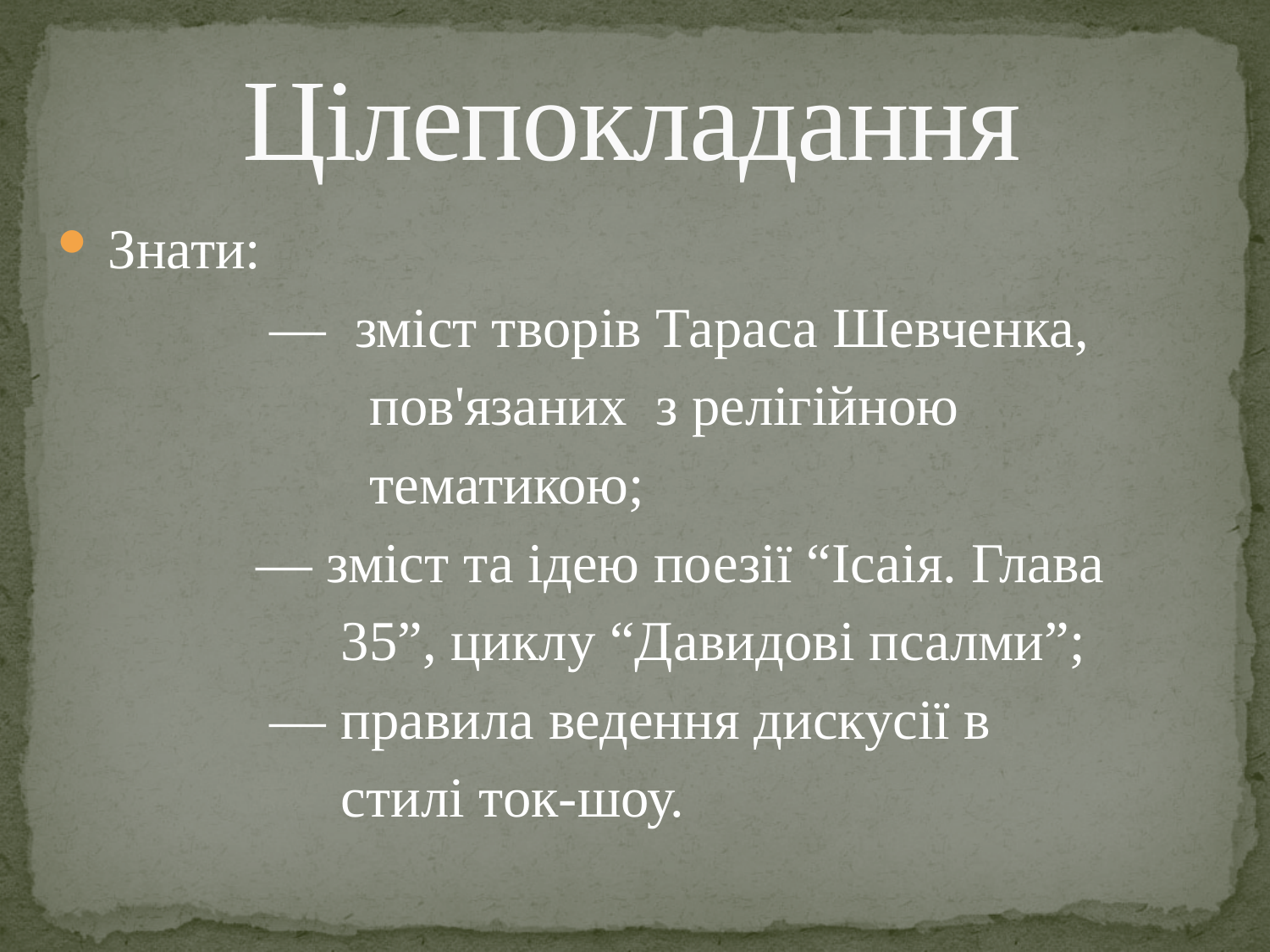

# Цілепокладання
 Знати:
               —  зміст творів Тараса Шевченка,
                      пов'язаних  з релігійною
                      тематикою;
              — зміст та ідею поезії “Ісаія. Глава
                    35”, циклу “Давидові псалми”;
               — правила ведення дискусії в
                    стилі ток-шоу.